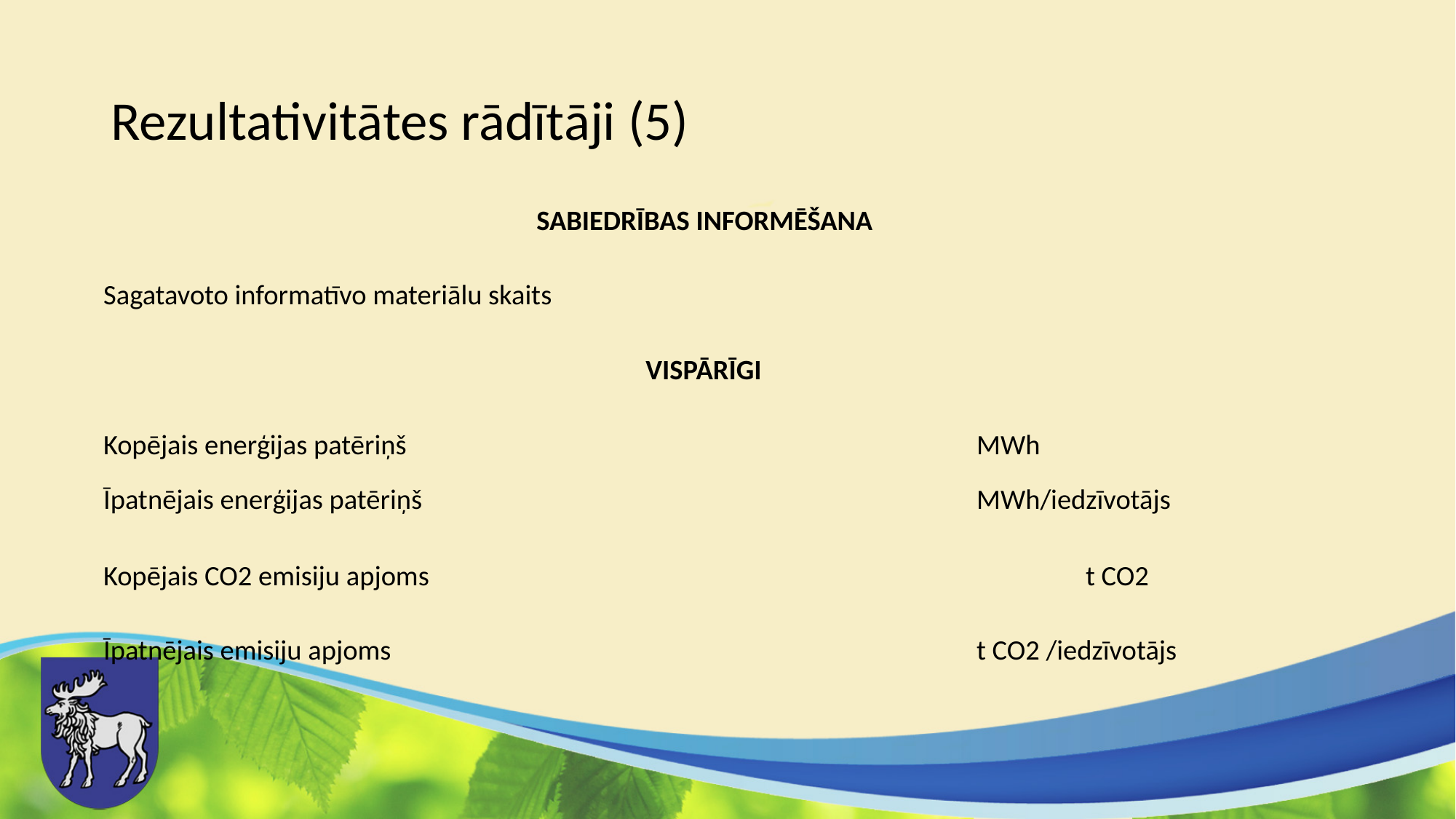

# Rezultativitātes rādītāji (5)
SABIEDRĪBAS INFORMĒŠANA
Sagatavoto informatīvo materiālu skaits
VISPĀRĪGI
Kopējais enerģijas patēriņš 						MWh
Īpatnējais enerģijas patēriņš 						MWh/iedzīvotājs
Kopējais CO2 emisiju apjoms 						t CO2
Īpatnējais emisiju apjoms 						t CO2 /iedzīvotājs